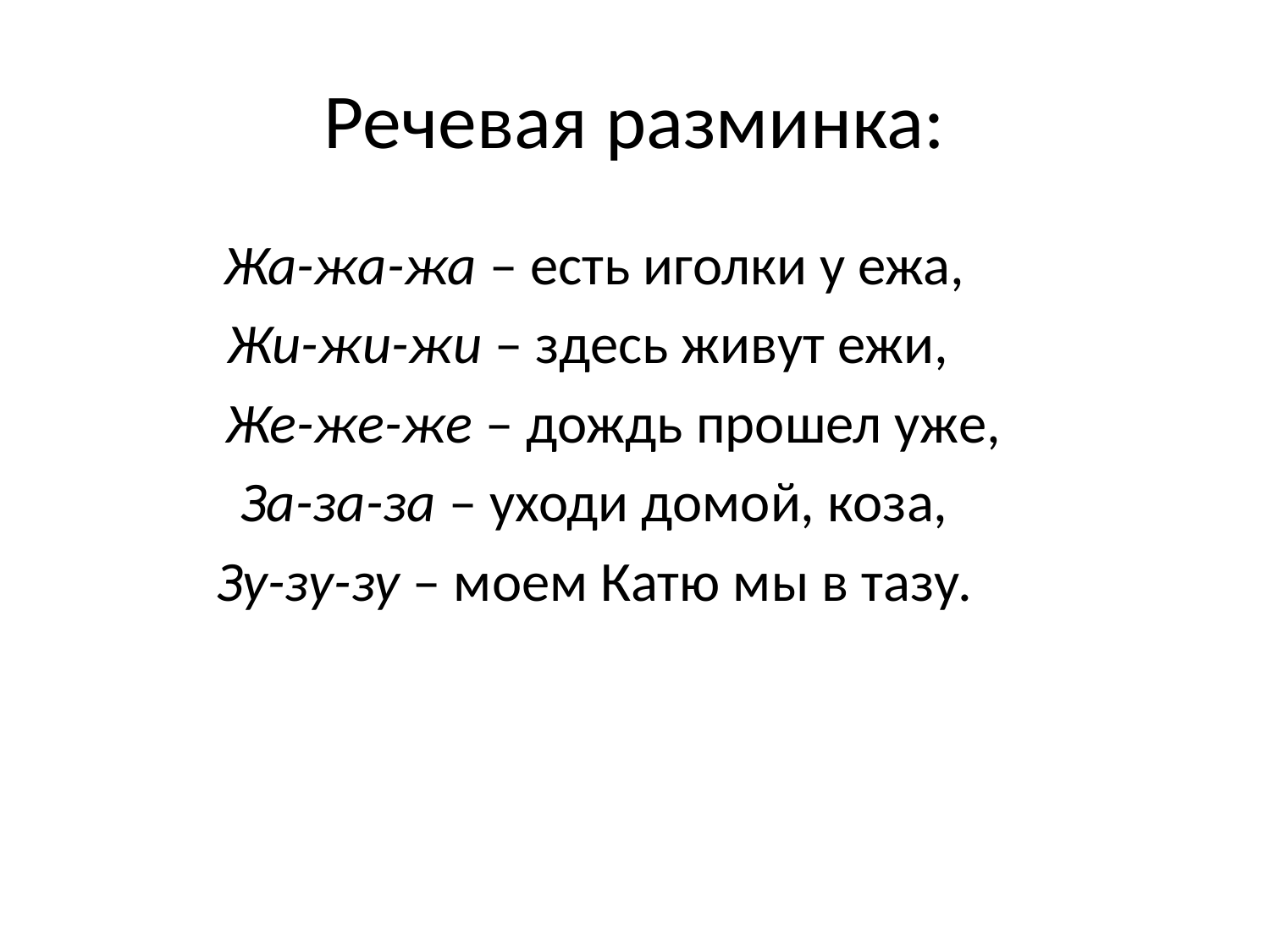

# Речевая разминка:
Жа-жа-жа – есть иголки у ежа,
Жи-жи-жи – здесь живут ежи,
   Же-же-же – дождь прошел уже,
За-за-за – уходи домой, коза,
Зу-зу-зу – моем Катю мы в тазу.